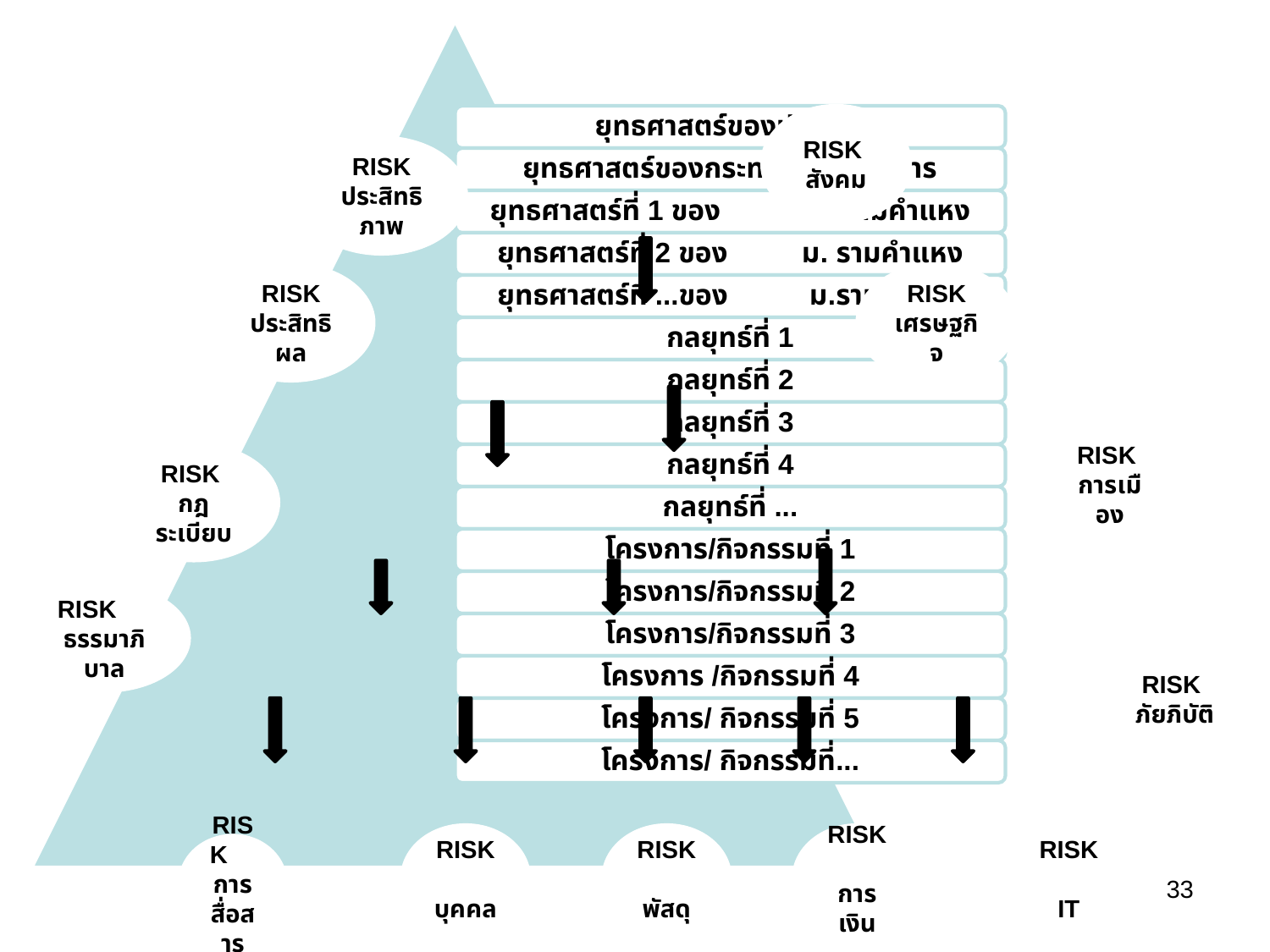

ยุทธศาสตร์ของประเทศ
ยุทธศาสตร์ที่ 1 ของ             ม.รามคำแหง
กลยุทธ์ที่ 1
กลยุทธ์ที่ 2
กลยุทธ์ที่ 3
กลยุทธ์ที่ 4
กลยุทธ์ที่ ...
โครงการ/กิจกรรมที่ 1
โครงการ/กิจกรรมที่ 2
โครงการ/กิจกรรมที่ 3
โครงการ /กิจกรรมที่ 4
โครงการ/ กิจกรรมที่ 5
โครงการ/ กิจกรรมที่...
RISK  สังคม
RISK ประสิทธิภาพ

RISK ประสิทธิผล
RISK เศรษฐกิจ

RISK  การเมือง
RISK  กฎระเบียบ

RISK
ธรรมาภิบาล
RISK
ภัยภิบัติ

RISK
บุคคล
RISK
พัสดุ
RISK
การเงิน
RISK
IT
RISK
การสื่อสาร
33